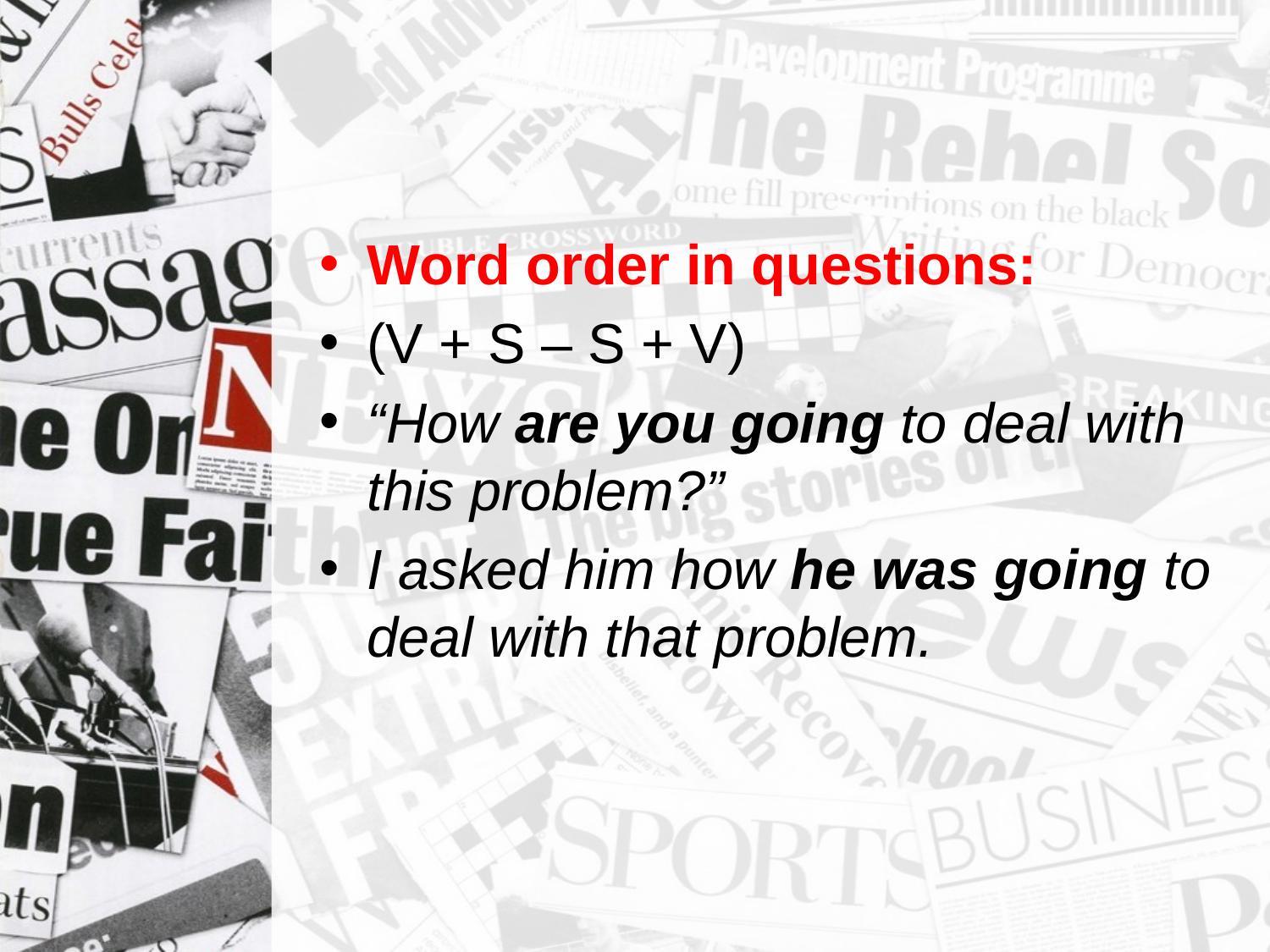

#
Word order in questions:
(V + S – S + V)
“How are you going to deal with this problem?”
I asked him how he was going to deal with that problem.